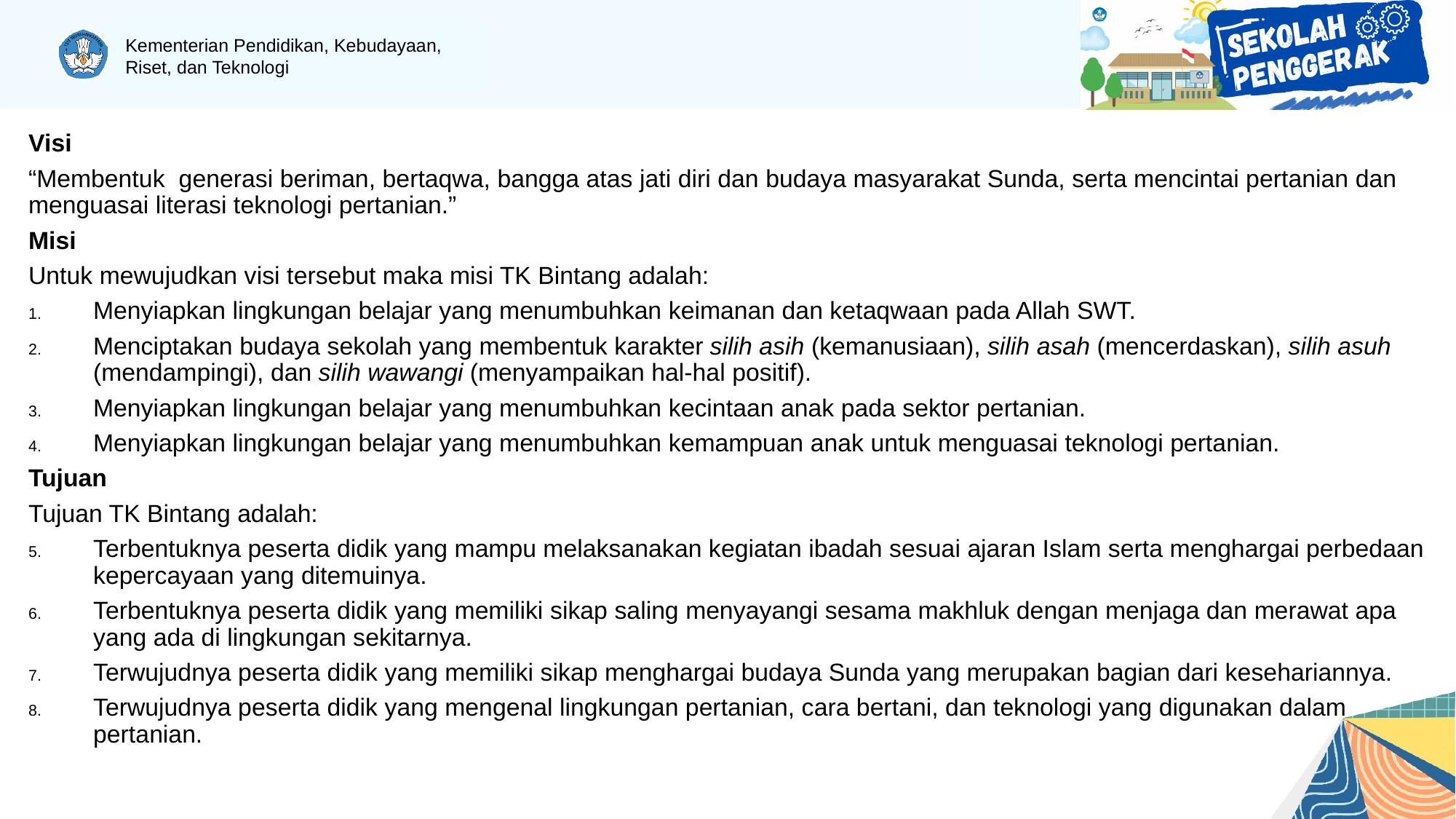

Visi
“Membentuk  generasi beriman, bertaqwa, bangga atas jati diri dan budaya masyarakat Sunda, serta mencintai pertanian dan menguasai literasi teknologi pertanian.”
Misi
Untuk mewujudkan visi tersebut maka misi TK Bintang adalah:
Menyiapkan lingkungan belajar yang menumbuhkan keimanan dan ketaqwaan pada Allah SWT.
Menciptakan budaya sekolah yang membentuk karakter silih asih (kemanusiaan), silih asah (mencerdaskan), silih asuh (mendampingi), dan silih wawangi (menyampaikan hal-hal positif).
Menyiapkan lingkungan belajar yang menumbuhkan kecintaan anak pada sektor pertanian.
Menyiapkan lingkungan belajar yang menumbuhkan kemampuan anak untuk menguasai teknologi pertanian.
Tujuan
Tujuan TK Bintang adalah:
Terbentuknya peserta didik yang mampu melaksanakan kegiatan ibadah sesuai ajaran Islam serta menghargai perbedaan kepercayaan yang ditemuinya.
Terbentuknya peserta didik yang memiliki sikap saling menyayangi sesama makhluk dengan menjaga dan merawat apa yang ada di lingkungan sekitarnya.
Terwujudnya peserta didik yang memiliki sikap menghargai budaya Sunda yang merupakan bagian dari kesehariannya.
Terwujudnya peserta didik yang mengenal lingkungan pertanian, cara bertani, dan teknologi yang digunakan dalam pertanian.